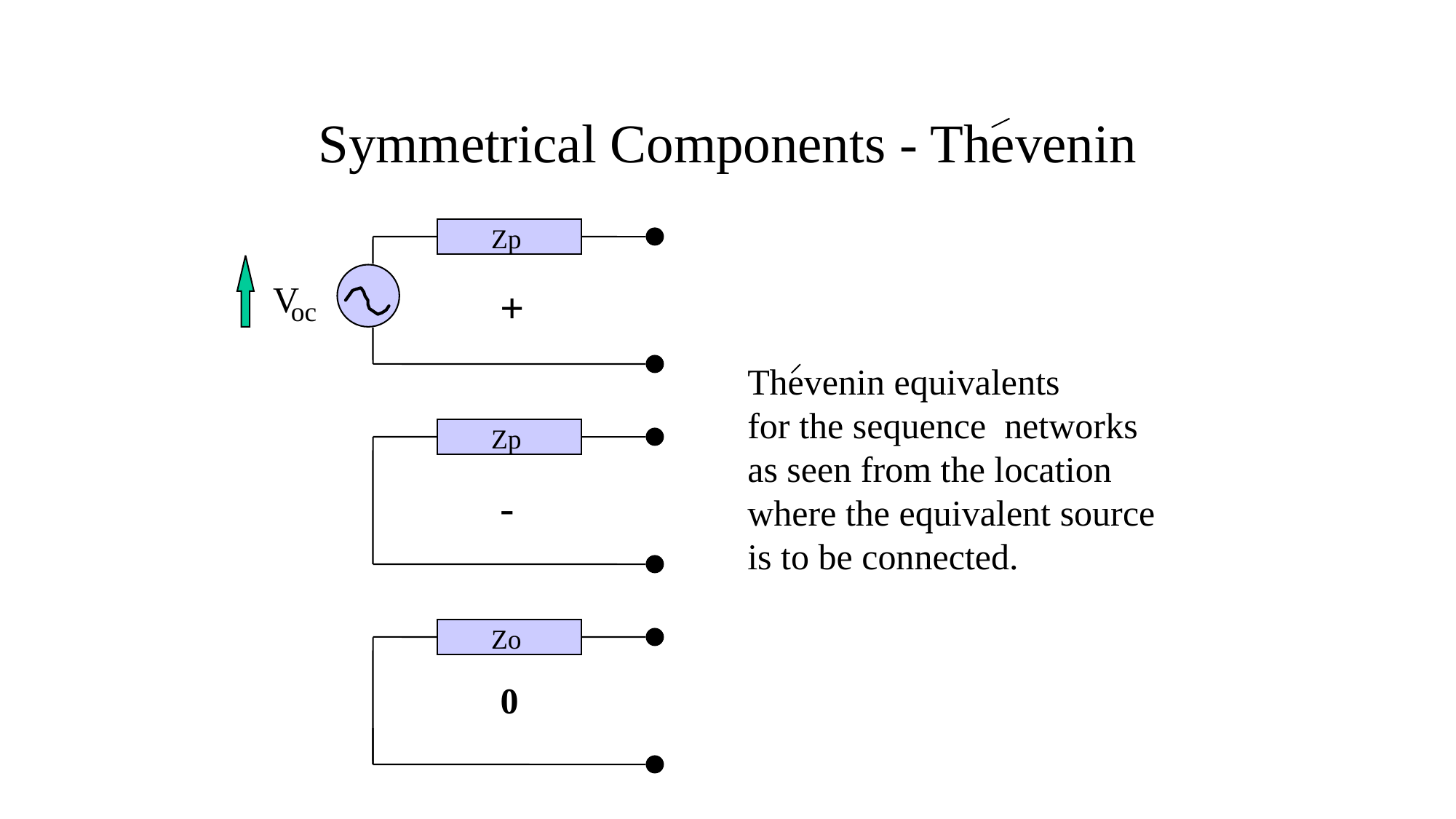

# Symmetrical Components - Thevenin

Zp

V
oc
+

Thevenin equivalents
for the sequence  networks
as seen from the location
where the equivalent source
is to be connected.

Zp

-

Zo

0